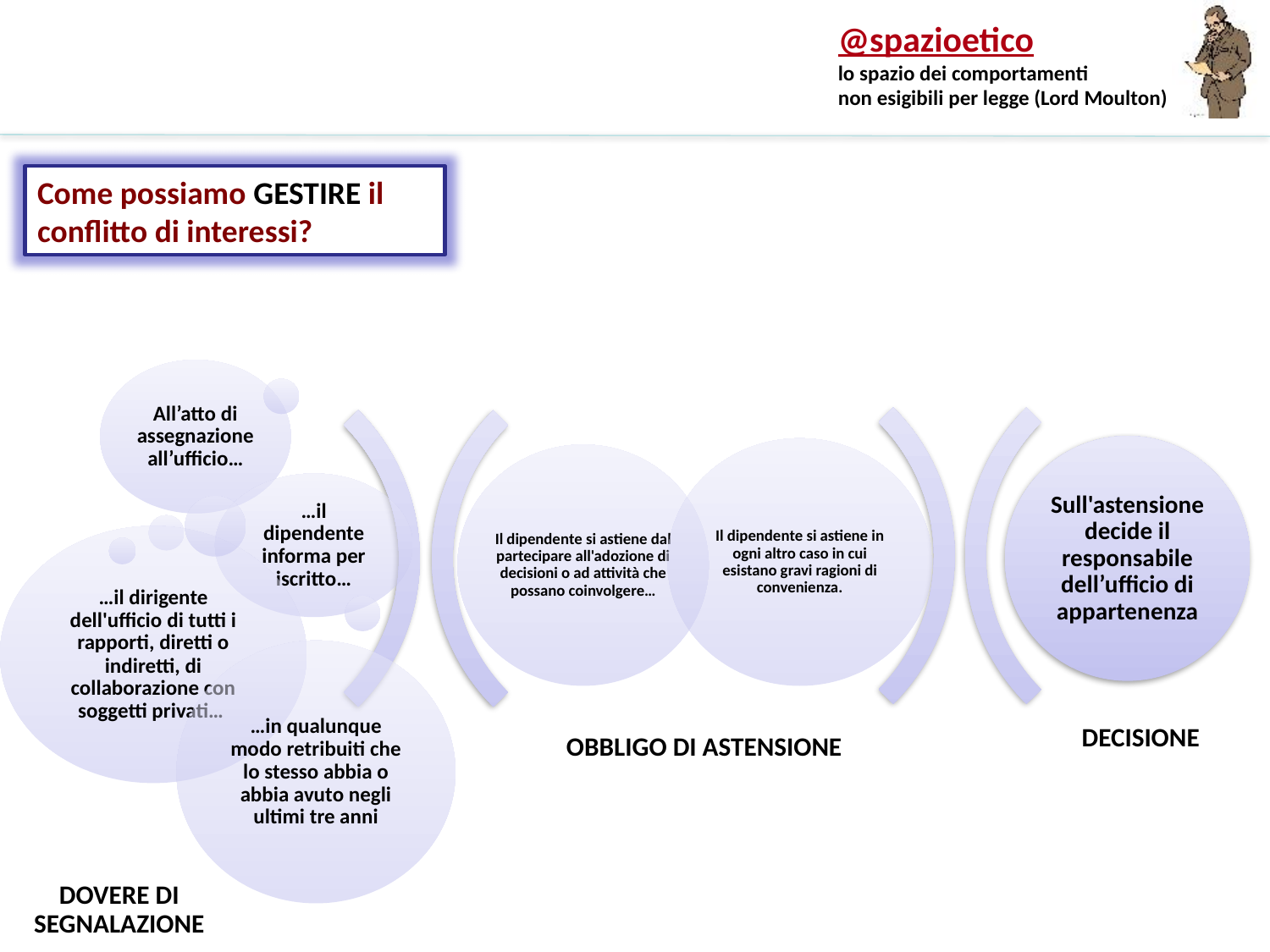

Come possiamo GESTIRE il conflitto di interessi?
OBBLIGO DI ASTENSIONE
DECISIONE
Il dipendente si astiene dal partecipare all'adozione di decisioni o ad attività che possano coinvolgere…
Il dipendente si astiene in ogni altro caso in cui esistano gravi ragioni di convenienza.
All’atto di assegnazione all’ufficio…
…il dipendente informa per iscritto…
…il dirigente dell'ufficio di tutti i rapporti, diretti o indiretti, di collaborazione con soggetti privati…
…in qualunque modo retribuiti che lo stesso abbia o abbia avuto negli ultimi tre anni
Sull'astensione decide il responsabile dell’ufficio di appartenenza
DOVERE DI SEGNALAZIONE